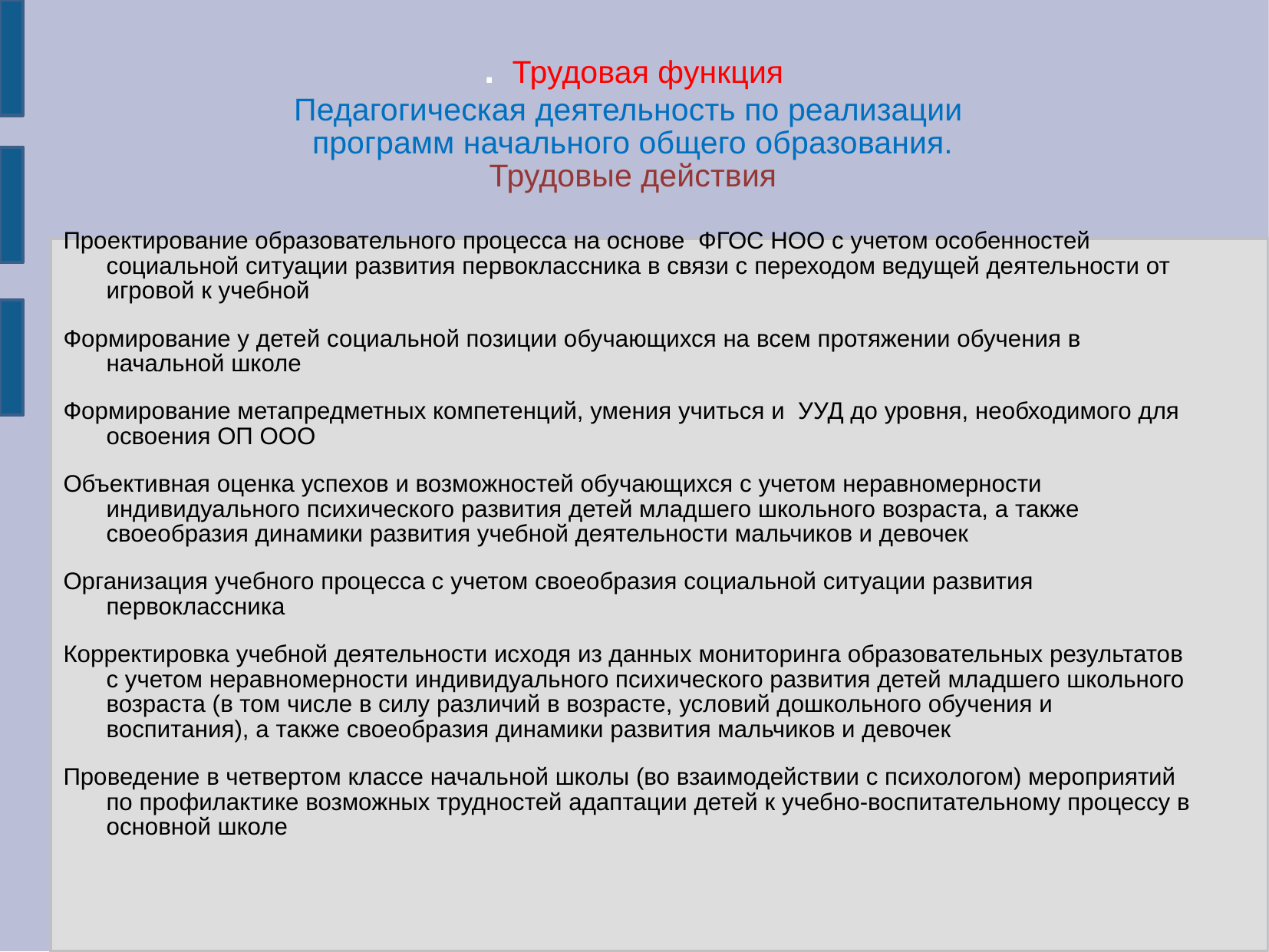

# . Трудовая функция Педагогическая деятельность по реализации программ начального общего образования. Трудовые действия
Проектирование образовательного процесса на основе  ФГОС НОО с учетом особенностей социальной ситуации развития первоклассника в связи с переходом ведущей деятельности от игровой к учебной
Формирование у детей социальной позиции обучающихся на всем протяжении обучения в начальной школе
Формирование метапредметных компетенций, умения учиться и  УУД до уровня, необходимого для освоения ОП ООО
Объективная оценка успехов и возможностей обучающихся с учетом неравномерности индивидуального психического развития детей младшего школьного возраста, а также своеобразия динамики развития учебной деятельности мальчиков и девочек
Организация учебного процесса с учетом своеобразия социальной ситуации развития первоклассника
Корректировка учебной деятельности исходя из данных мониторинга образовательных результатов с учетом неравномерности индивидуального психического развития детей младшего школьного возраста (в том числе в силу различий в возрасте, условий дошкольного обучения и воспитания), а также своеобразия динамики развития мальчиков и девочек
Проведение в четвертом классе начальной школы (во взаимодействии с психологом) мероприятий по профилактике возможных трудностей адаптации детей к учебно-воспитательному процессу в основной школе